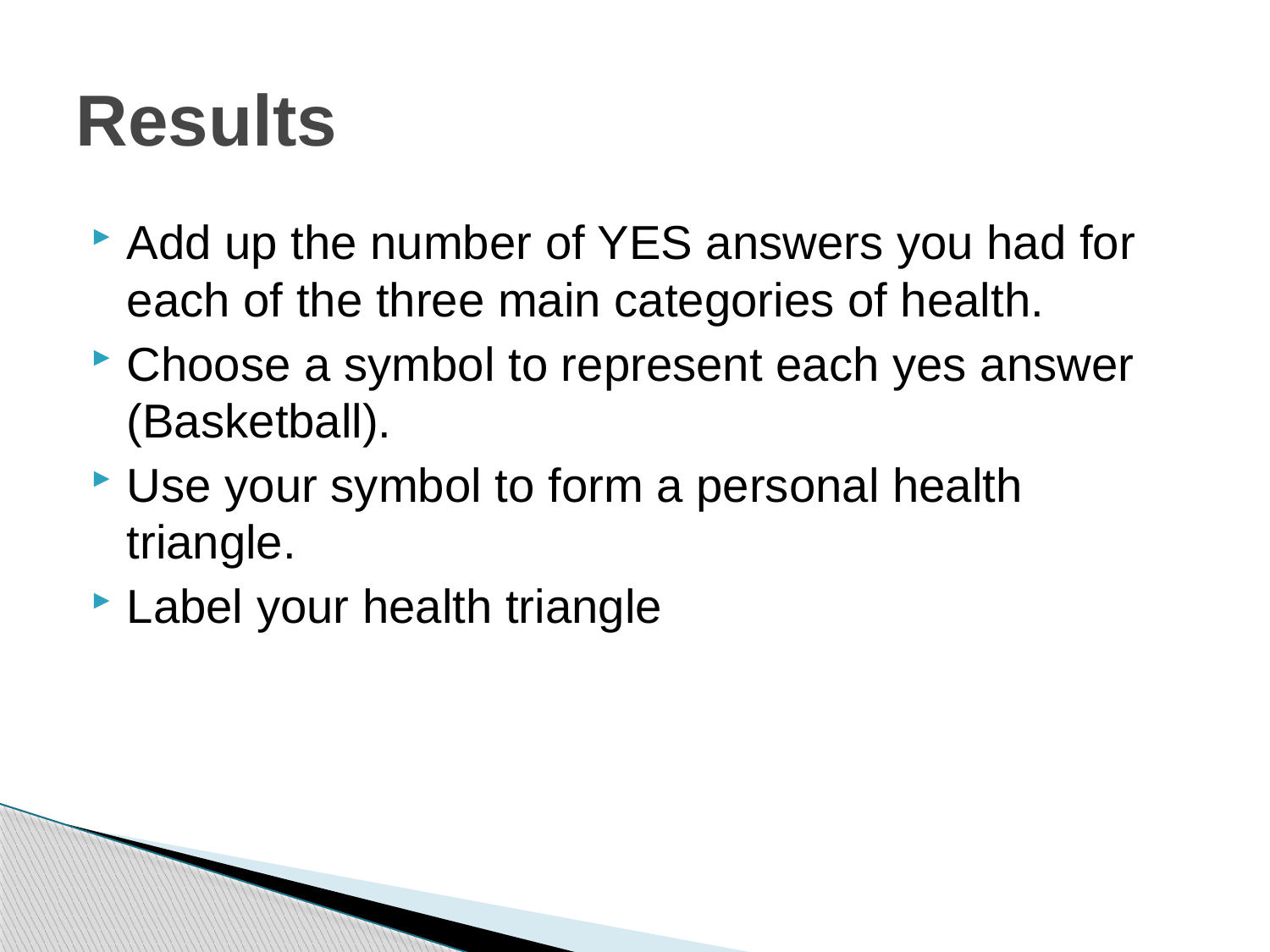

# Results
Add up the number of YES answers you had for each of the three main categories of health.
Choose a symbol to represent each yes answer (Basketball).
Use your symbol to form a personal health triangle.
Label your health triangle